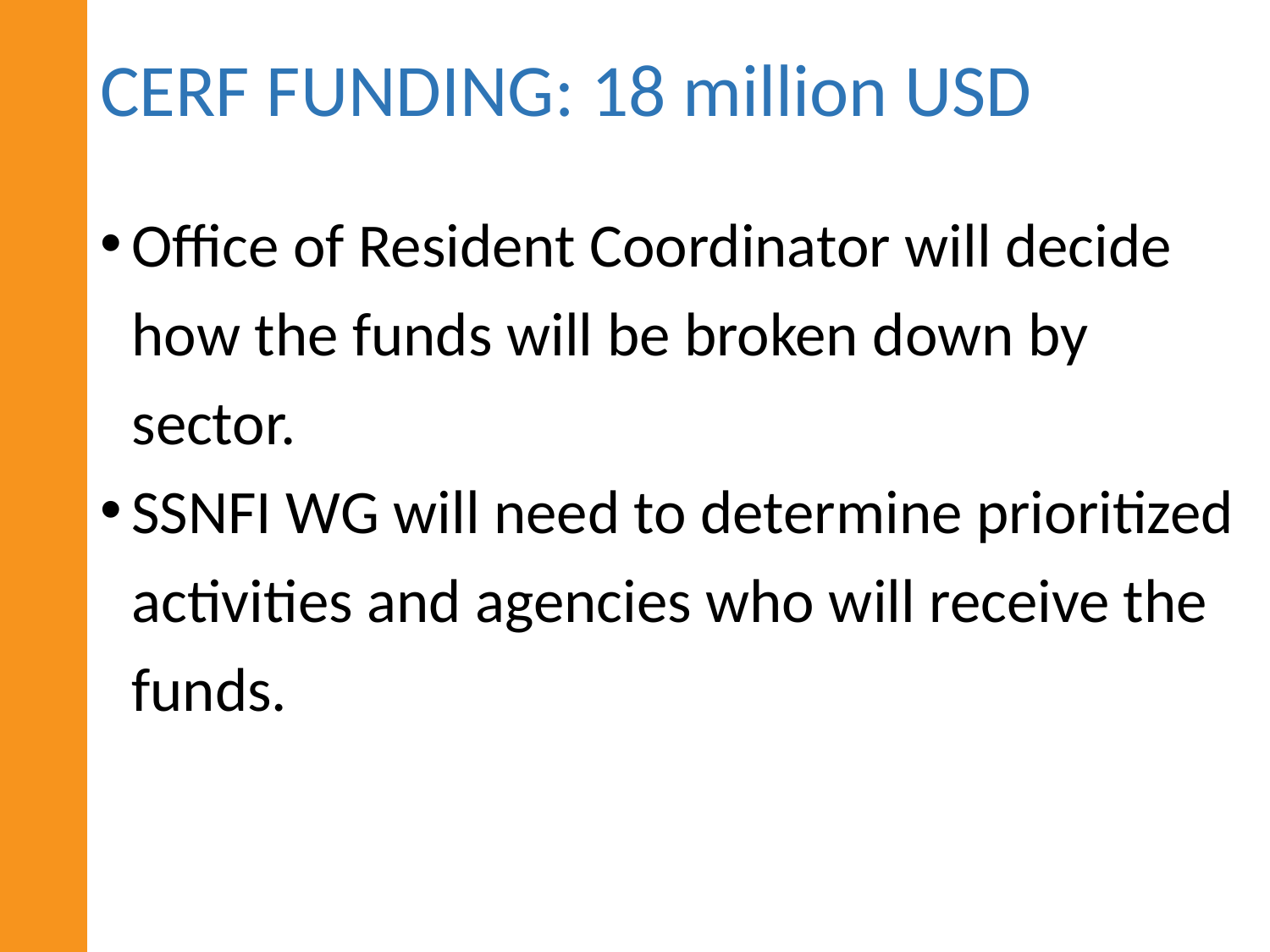

# CERF FUNDING: 18 million USD
Office of Resident Coordinator will decide how the funds will be broken down by sector.
SSNFI WG will need to determine prioritized activities and agencies who will receive the funds.